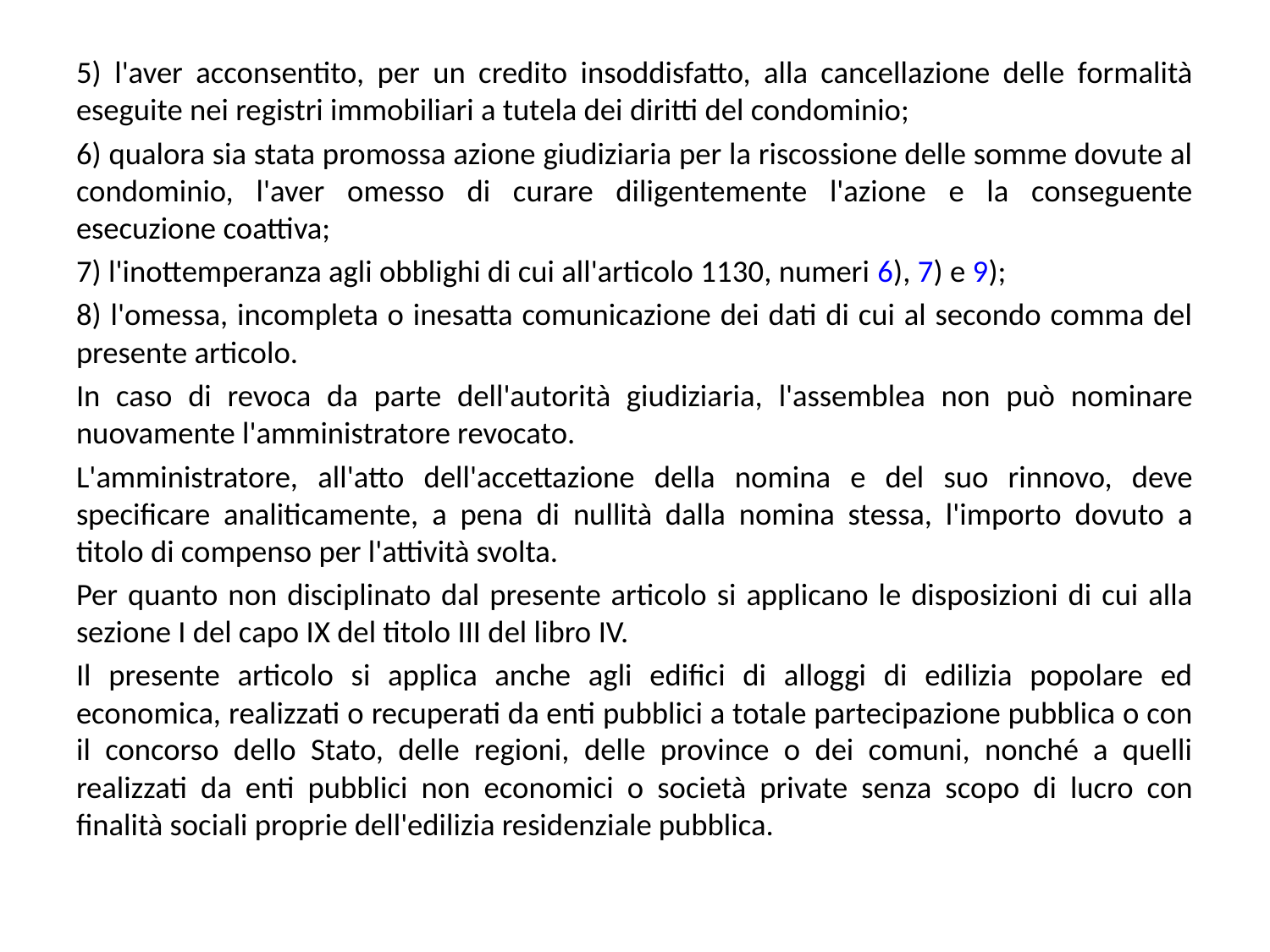

5) l'aver acconsentito, per un credito insoddisfatto, alla cancellazione delle formalità eseguite nei registri immobiliari a tutela dei diritti del condominio;
6) qualora sia stata promossa azione giudiziaria per la riscossione delle somme dovute al condominio, l'aver omesso di curare diligentemente l'azione e la conseguente esecuzione coattiva;
7) l'inottemperanza agli obblighi di cui all'articolo 1130, numeri 6), 7) e 9);
8) l'omessa, incompleta o inesatta comunicazione dei dati di cui al secondo comma del presente articolo.
In caso di revoca da parte dell'autorità giudiziaria, l'assemblea non può nominare nuovamente l'amministratore revocato.
L'amministratore, all'atto dell'accettazione della nomina e del suo rinnovo, deve specificare analiticamente, a pena di nullità dalla nomina stessa, l'importo dovuto a titolo di compenso per l'attività svolta.
Per quanto non disciplinato dal presente articolo si applicano le disposizioni di cui alla sezione I del capo IX del titolo III del libro IV.
Il presente articolo si applica anche agli edifici di alloggi di edilizia popolare ed economica, realizzati o recuperati da enti pubblici a totale partecipazione pubblica o con il concorso dello Stato, delle regioni, delle province o dei comuni, nonché a quelli realizzati da enti pubblici non economici o società private senza scopo di lucro con finalità sociali proprie dell'edilizia residenziale pubblica.